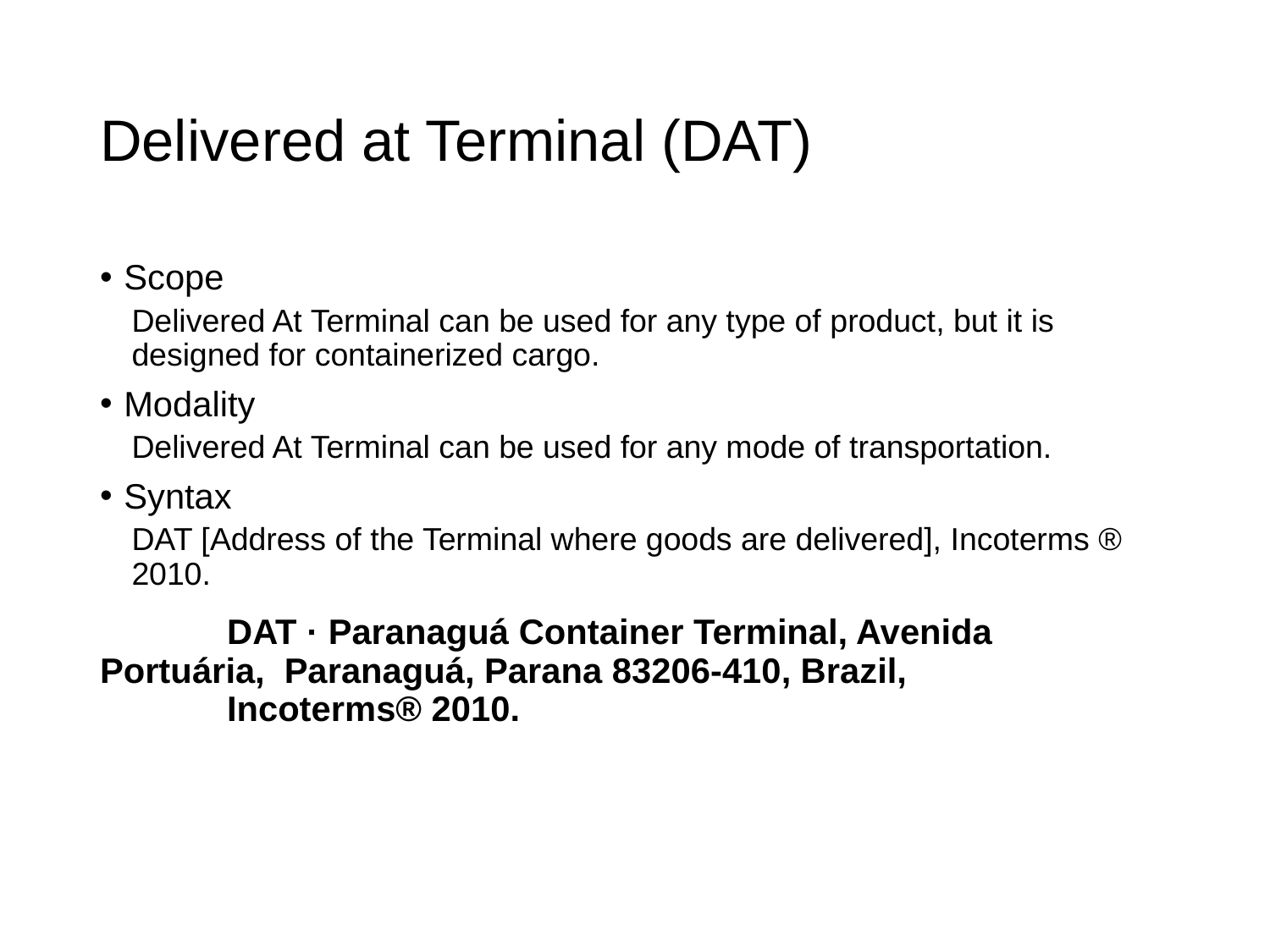

# Delivered at Terminal (DAT)
Scope
Delivered At Terminal can be used for any type of product, but it is designed for containerized cargo.
Modality
Delivered At Terminal can be used for any mode of transportation.
Syntax
DAT [Address of the Terminal where goods are delivered], Incoterms ® 2010.
	DAT · Paranaguá Container Terminal, Avenida 	Portuária,  Paranaguá, Parana 83206-410, Brazil,
	Incoterms® 2010.